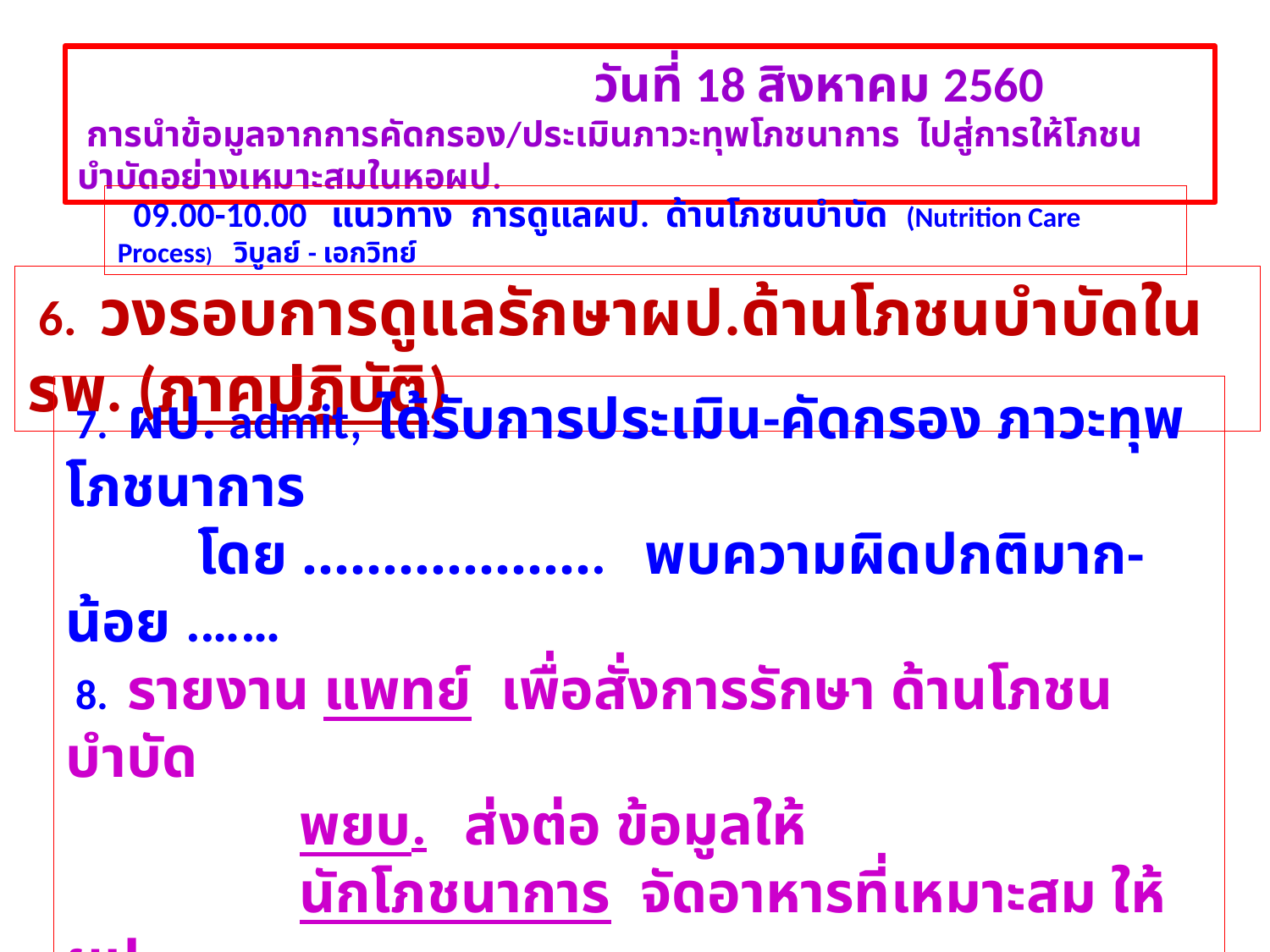

วันที่ 18 สิงหาคม 2560
 การนำข้อมูลจากการคัดกรอง/ประเมินภาวะทุพโภชนาการ  ไปสู่การให้โภชนบำบัดอย่างเหมาะสมในหอผป.
  09.00-10.00   แนวทาง  การดูแลผป.  ด้านโภชนบำบัด  (Nutrition Care Process)    วิบูลย์ - เอกวิทย์
 6.  วงรอบการดูแลรักษาผป.ด้านโภชนบำบัดในรพ. (ภาคปฎิบัติ)
 7.  ผป. admit, ได้รับการประเมิน-คัดกรอง ภาวะทุพโภชนาการ
         โดย ……………….   พบความผิดปกติมาก-น้อย .……
 8.  รายงาน แพทย์  เพื่อสั่งการรักษา ด้านโภชนบำบัด
                พยบ.   ส่งต่อ ข้อมูลให้
                นักโภชนาการ  จัดอาหารที่เหมาะสม ให้ผป.
     (oral,  ONS,  tube feeding)  + ข้อจำกัดด้านอาหารทางการแพทย์
 9.  แพทย์ / พยบ. / นักกำหนดอาหาร  ติดตามประเมินผล
                ปรับเปลี่ยนอาหาร  ตามสภาวการณ์